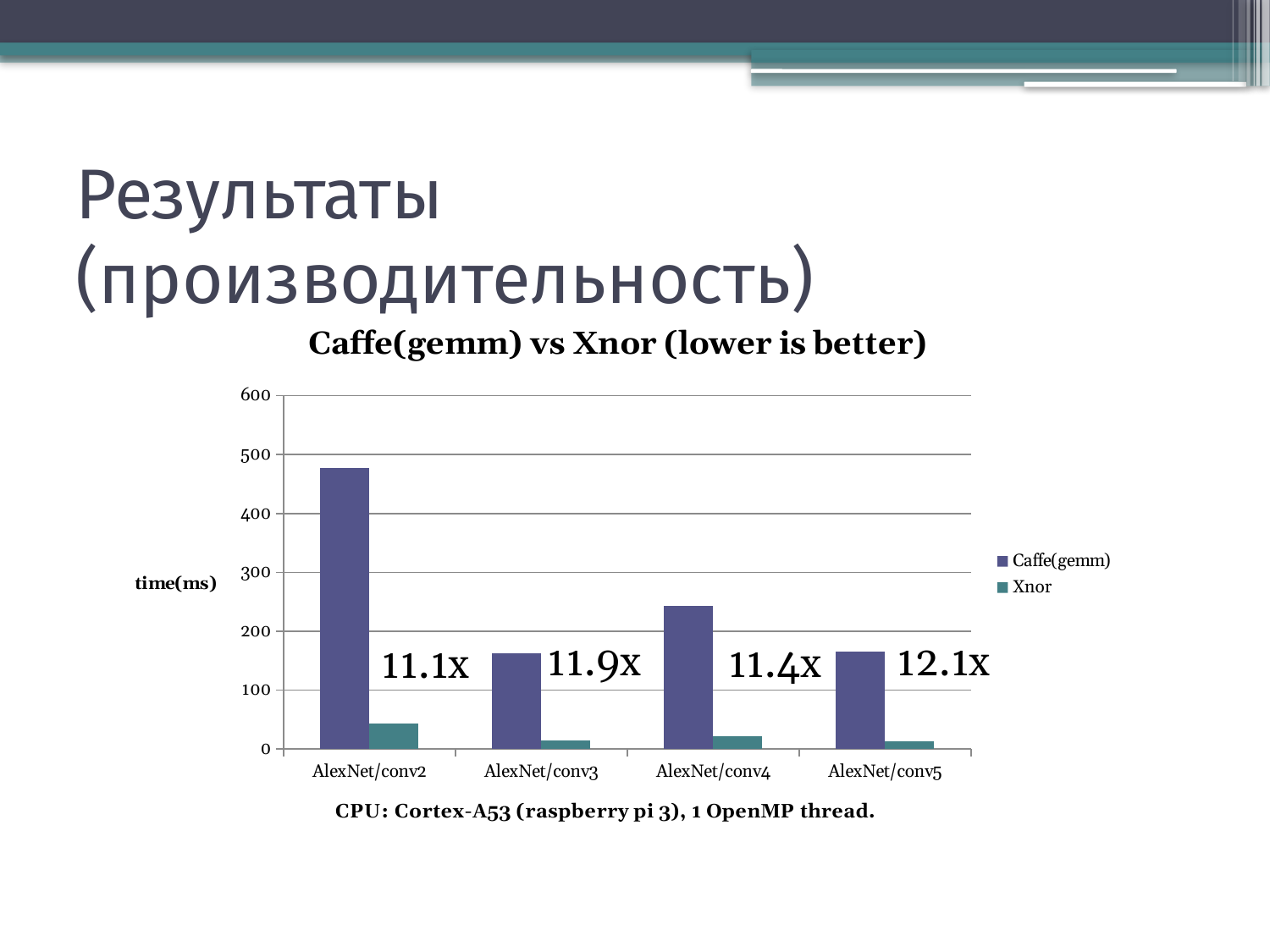

# Результаты (производительность)

### Chart: Caffe(gemm) vs Xnor (lower is better)

| Category | Caffe(gemm) | Xnor |
|---|---|---|
| AlexNet/conv2 | 477.7 | 42.7 |
| AlexNet/conv3 | 162.5 | 13.6 |
| AlexNet/conv4 | 243.6 | 21.4 |
| AlexNet/conv5 | 164.6 | 13.5 |